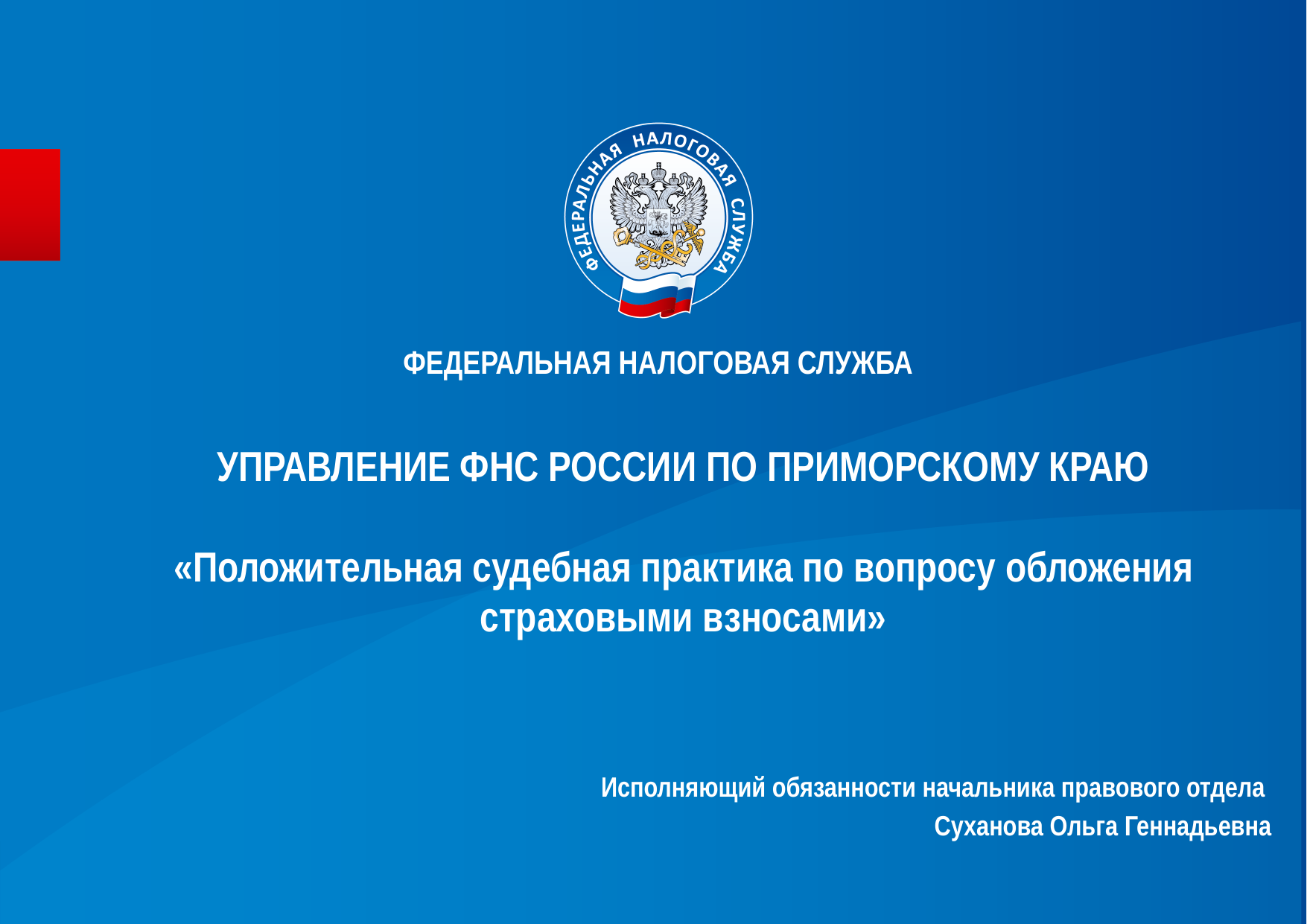

ФЕДЕРАЛЬНАЯ НАЛОГОВАЯ СЛУЖБА
# УПРАВЛЕНИЕ ФНС РОССИИ ПО ПРИМОРСКОМУ КРАЮ «Положительная судебная практика по вопросу обложения страховыми взносами»
Исполняющий обязанности начальника правового отдела
Суханова Ольга Геннадьевна